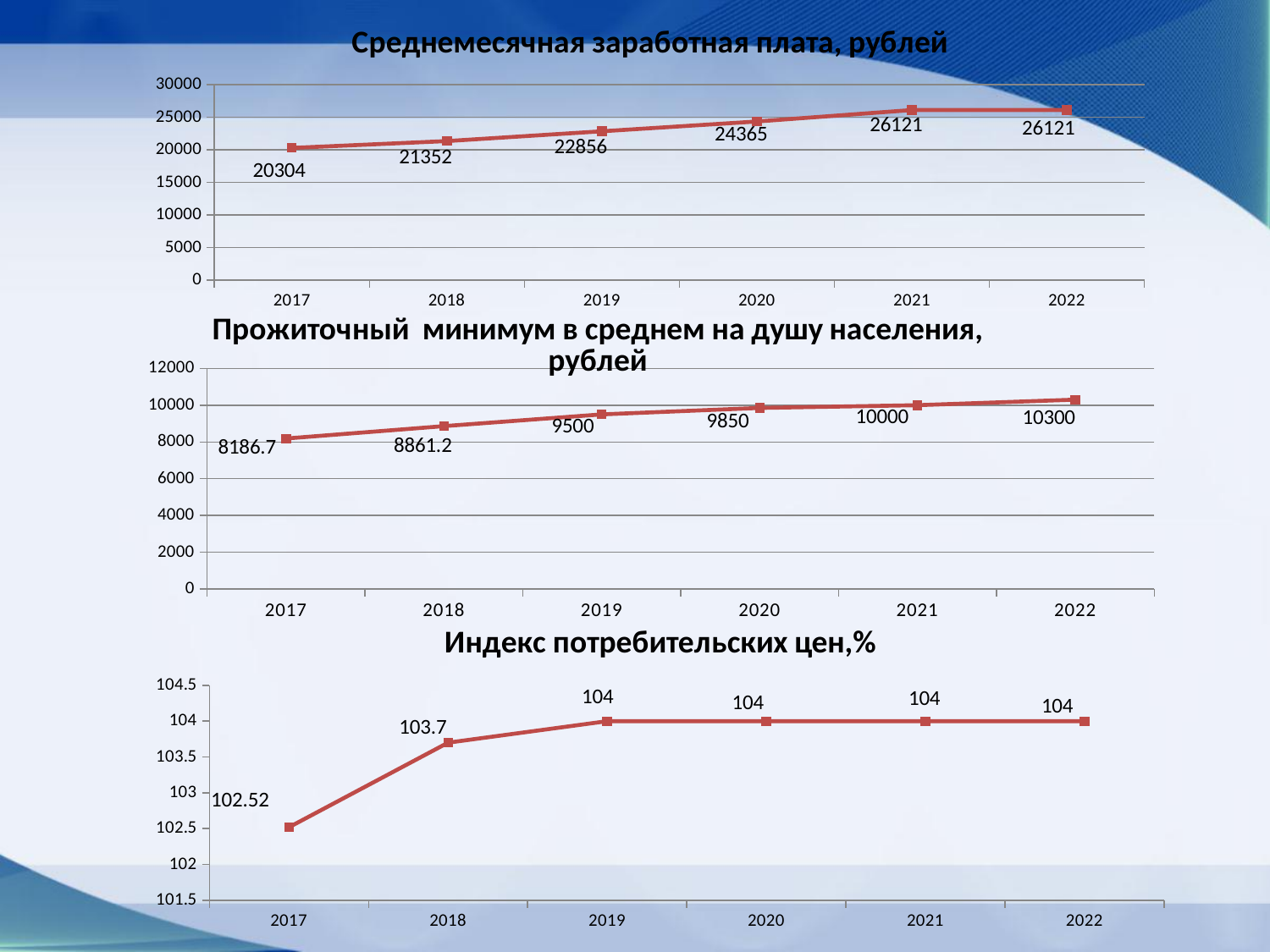

### Chart: Среднемесячная заработная плата, рублей

| Category | рублей |
|---|---|
| 2017 | 20304.0 |
| 2018 | 21352.0 |
| 2019 | 22856.0 |
| 2020 | 24365.0 |
| 2021 | 26121.0 |
| 2022 | 26121.0 |

### Chart: Прожиточный  минимум в среднем на душу населения, рублей

| Category | руб |
|---|---|
| 2017 | 8186.7 |
| 2018 | 8861.2 |
| 2019 | 9500.0 |
| 2020 | 9850.0 |
| 2021 | 10000.0 |
| 2022 | 10300.0 |

### Chart: Индекс потребительских цен,%

| Category | % |
|---|---|
| 2017 | 102.52 |
| 2018 | 103.7 |
| 2019 | 104.0 |
| 2020 | 104.0 |
| 2021 | 104.0 |
| 2022 | 104.0 |